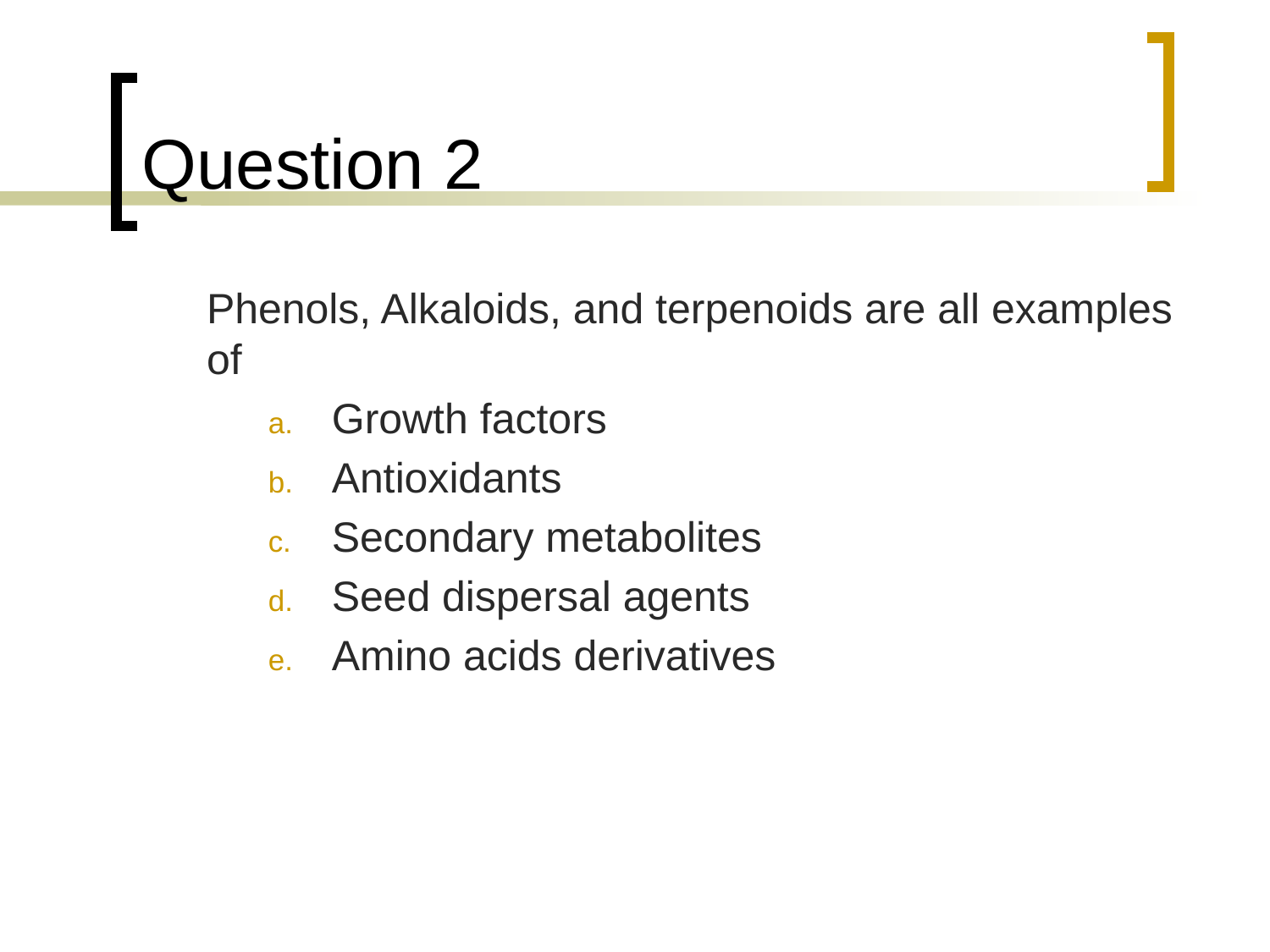

# Question 2
	Phenols, Alkaloids, and terpenoids are all examples of
Growth factors
Antioxidants
Secondary metabolites
Seed dispersal agents
Amino acids derivatives